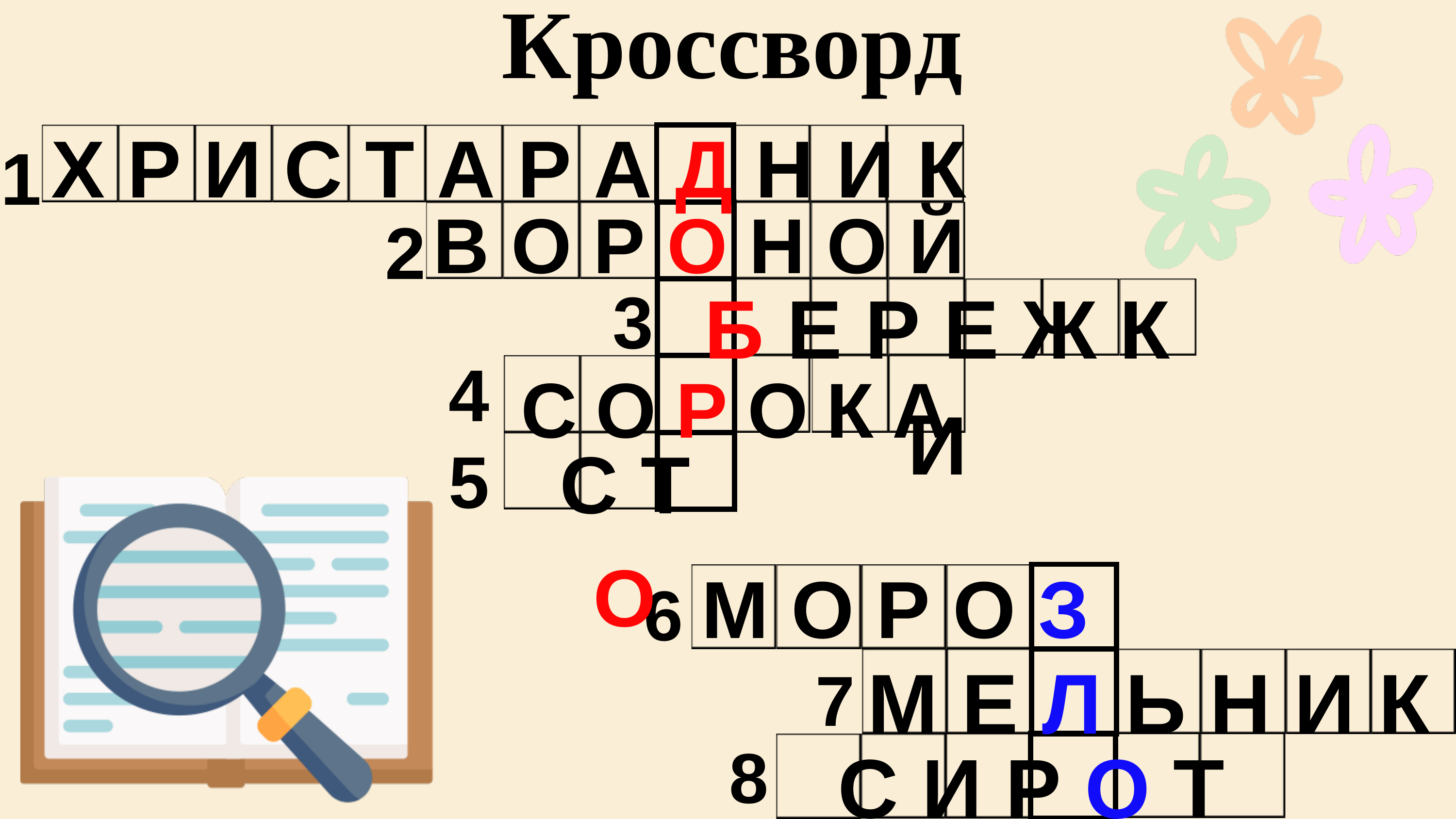

Кроссворд

Х Р И С Т А Р А Д Н И К

1
2

3

4

5

В О Р О Н О Й
Б Е Р Е Ж К И
С О Р О К А
С Т О

М О Р О З

6
7

8

М Е Л Ь Н И К
С И Р О Т А